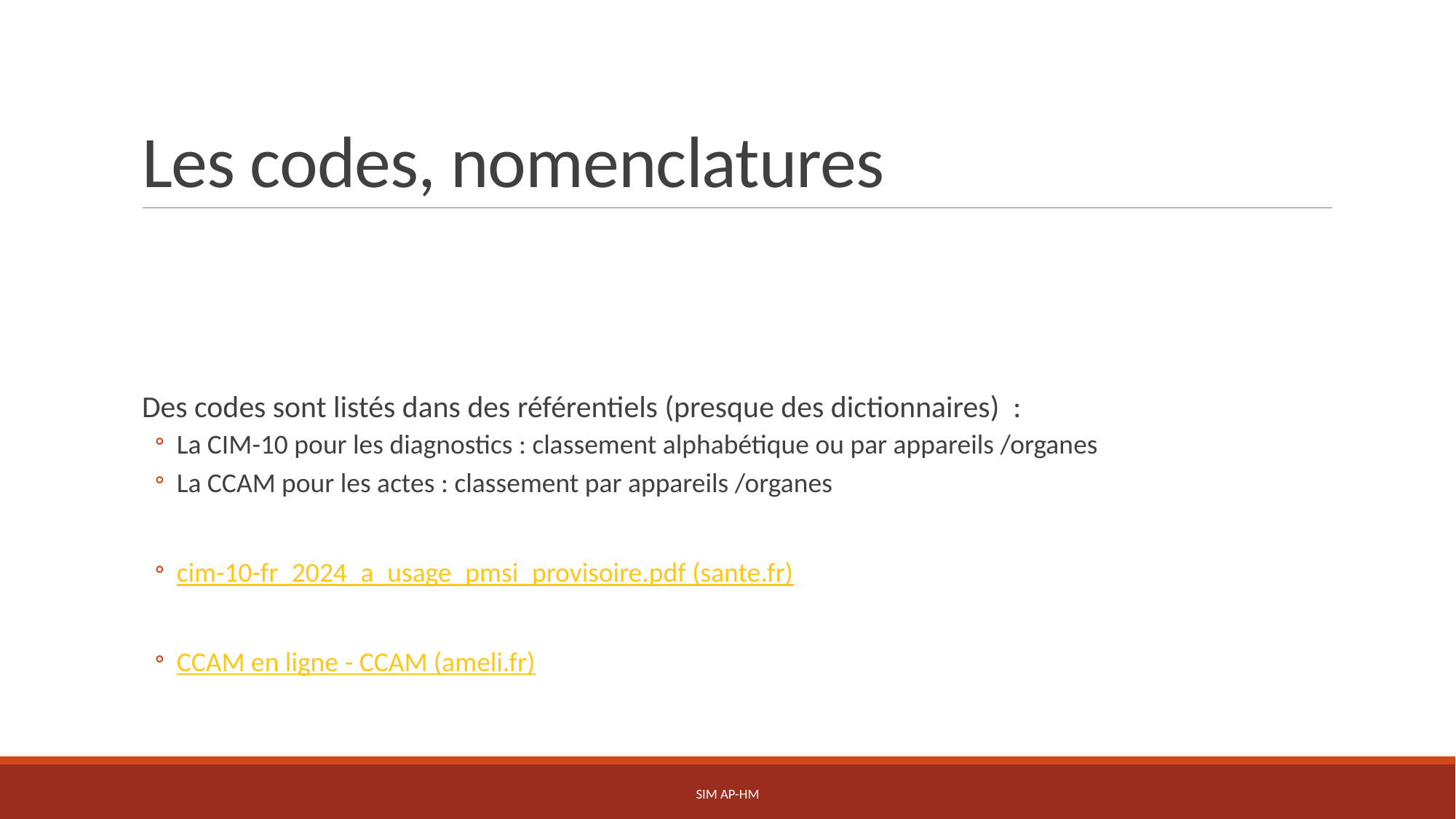

# Les codes, nomenclatures

Des codes sont listés dans des référentiels (presque des dictionnaires)  :
La CIM-10 pour les diagnostics : classement alphabétique ou par appareils /organes
La CCAM pour les actes : classement par appareils /organes

cim-10-fr_2024_a_usage_pmsi_provisoire.pdf (sante.fr)

CCAM en ligne - CCAM (ameli.fr)

SIM AP-HM